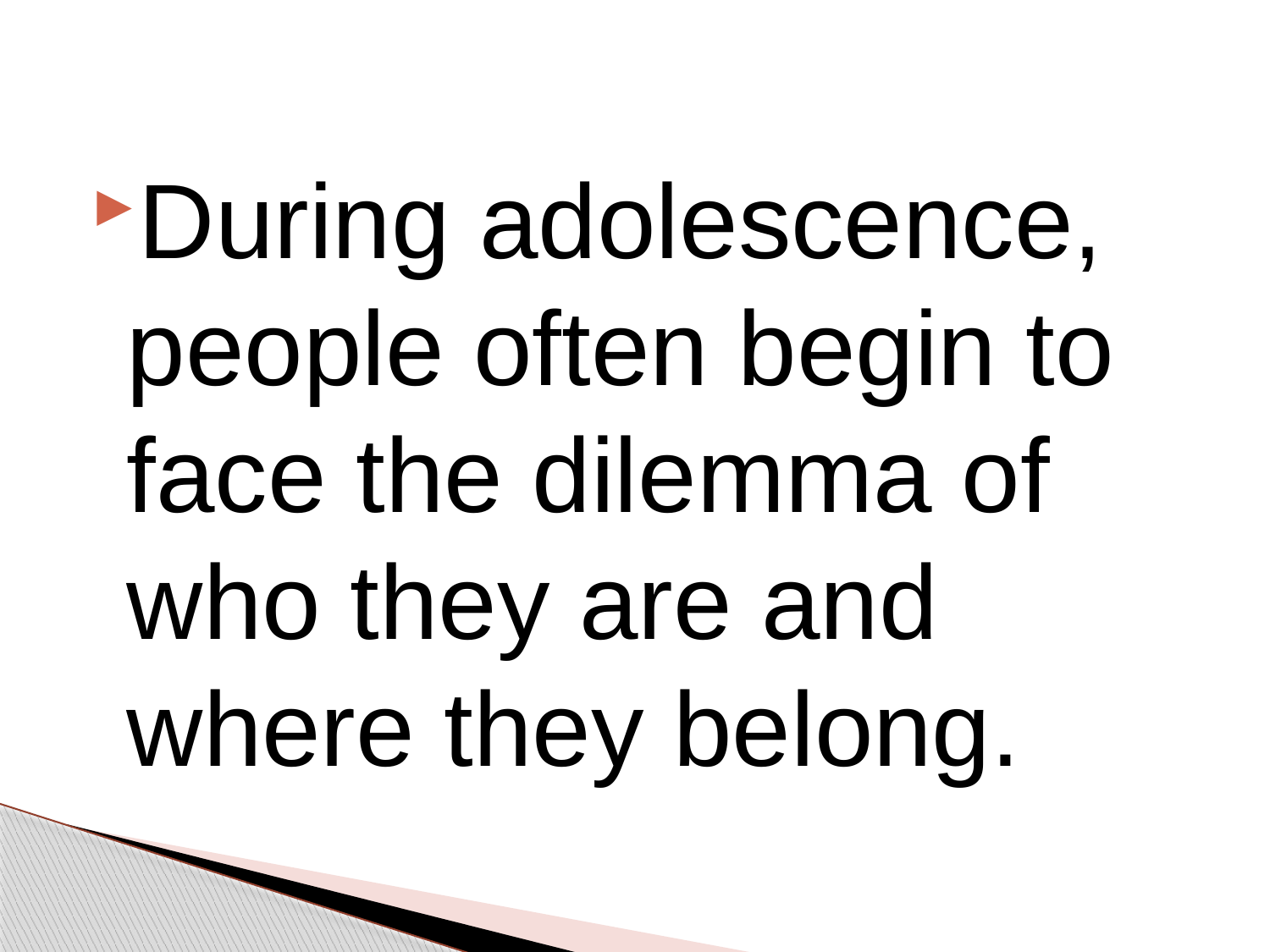

#
During adolescence, people often begin to face the dilemma of who they are and where they belong.